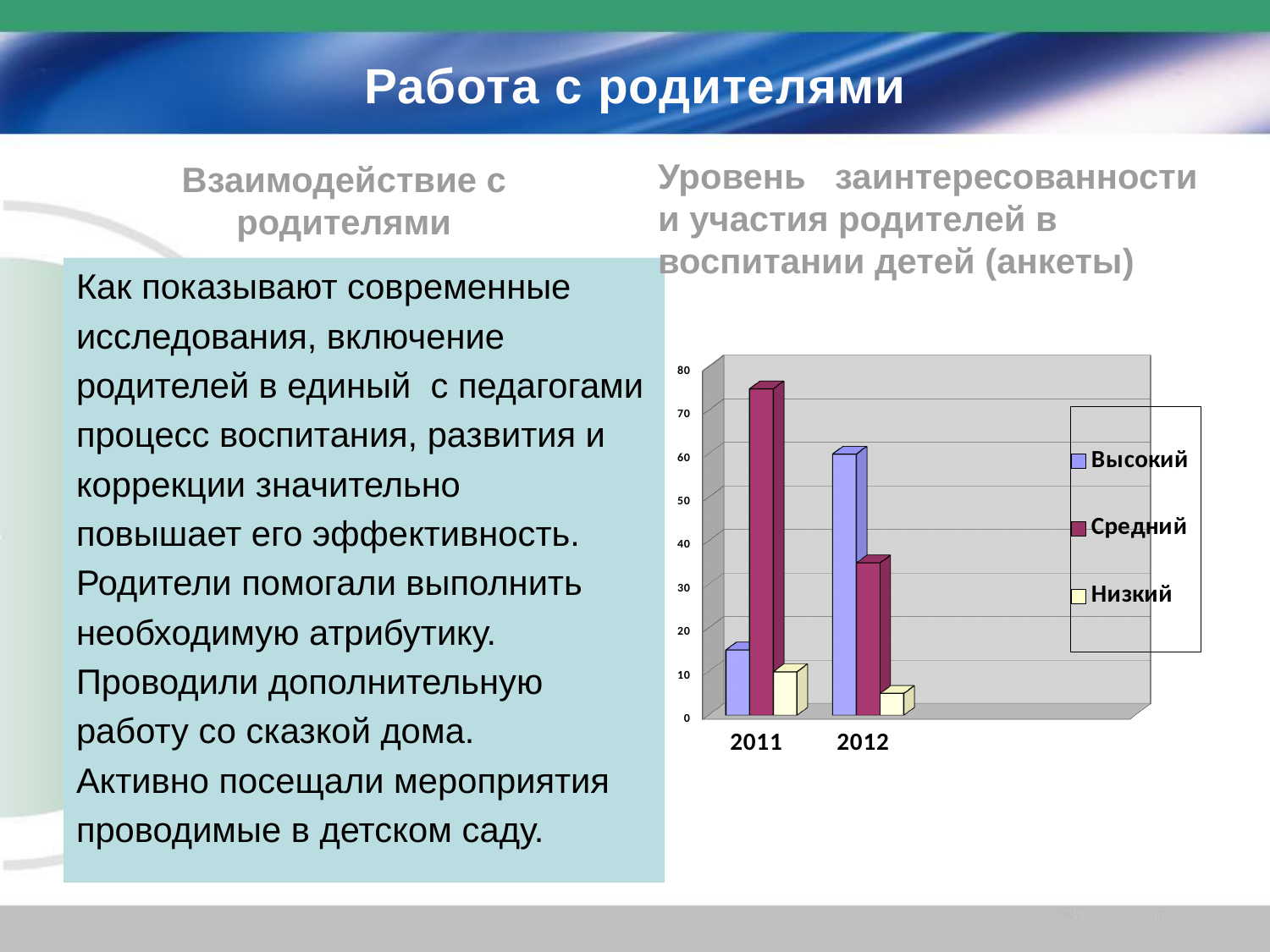

# Работа с родителями

Уровень   заинтересованности и участия родителей в воспитании детей (анкеты)
Взаимодействие с родителями
Как показывают современные
исследования, включение
родителей в единый  с педагогами
процесс воспитания, развития и
коррекции значительно
повышает его эффективность.
Родители помогали выполнить
необходимую атрибутику.
Проводили дополнительную
работу со сказкой дома.
Активно посещали мероприятия
проводимые в детском саду.

[unsupported chart]